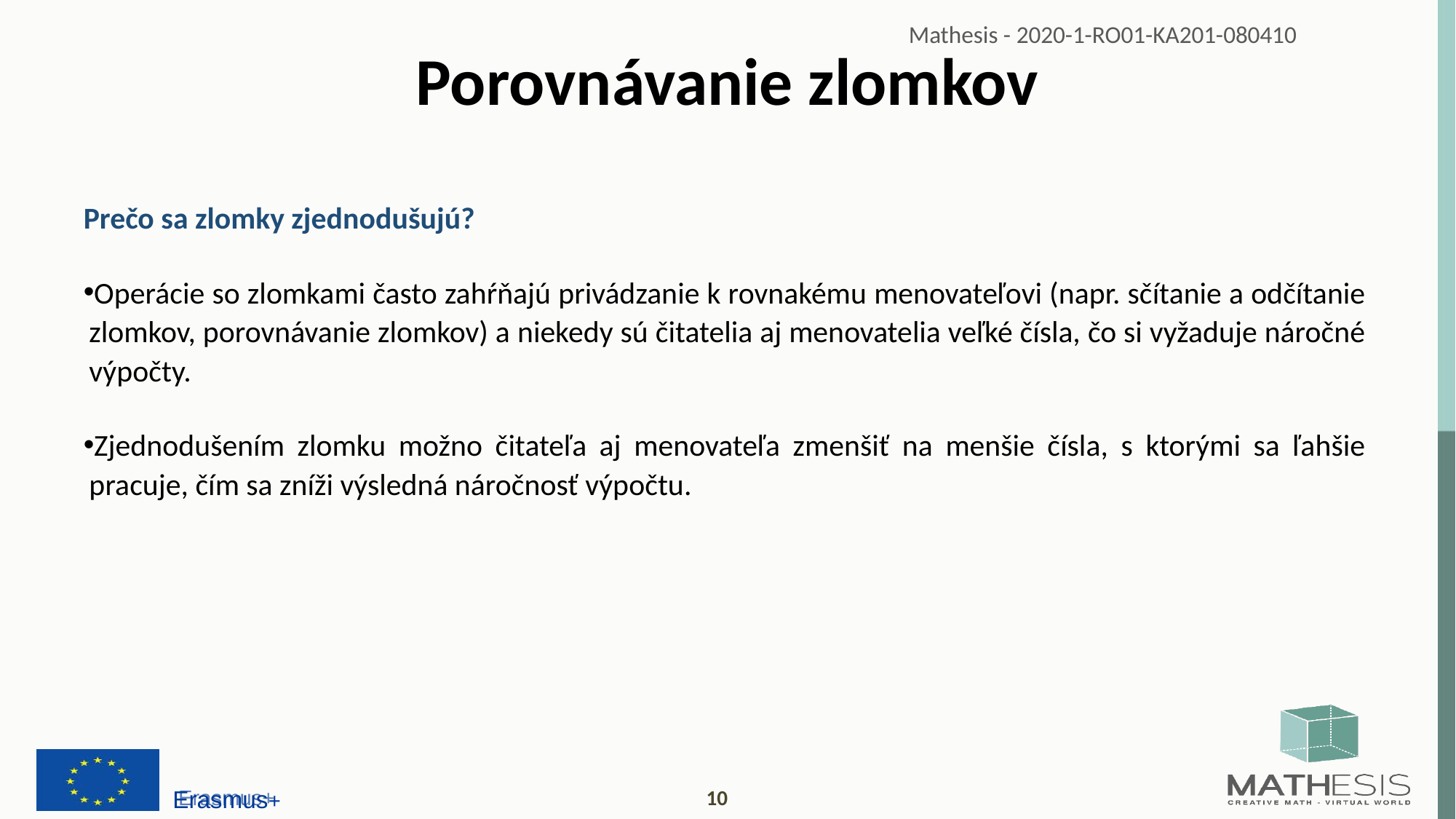

# Porovnávanie zlomkov
Prečo sa zlomky zjednodušujú?
Operácie so zlomkami často zahŕňajú privádzanie k rovnakému menovateľovi (napr. sčítanie a odčítanie zlomkov, porovnávanie zlomkov) a niekedy sú čitatelia aj menovatelia veľké čísla, čo si vyžaduje náročné výpočty.
Zjednodušením zlomku možno čitateľa aj menovateľa zmenšiť na menšie čísla, s ktorými sa ľahšie pracuje, čím sa zníži výsledná náročnosť výpočtu.